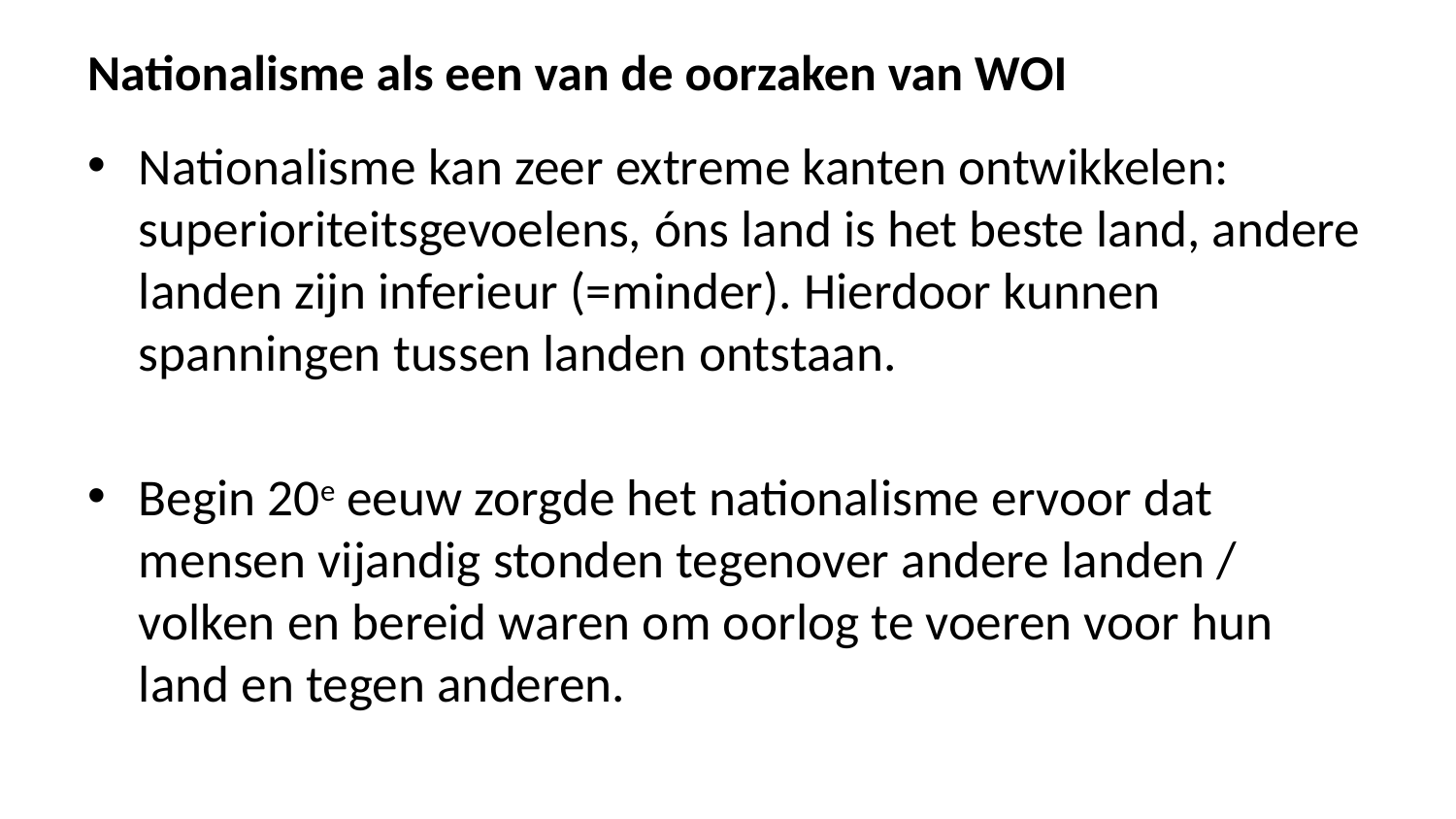

# Nationalisme als een van de oorzaken van WOI
Nationalisme kan zeer extreme kanten ontwikkelen:
superioriteitsgevoelens, óns land is het beste land, andere landen zijn inferieur (=minder). Hierdoor kunnen spanningen tussen landen ontstaan.

Begin 20e eeuw zorgde het nationalisme ervoor dat mensen vijandig stonden tegenover andere landen / volken en bereid waren om oorlog te voeren voor hun land en tegen anderen.